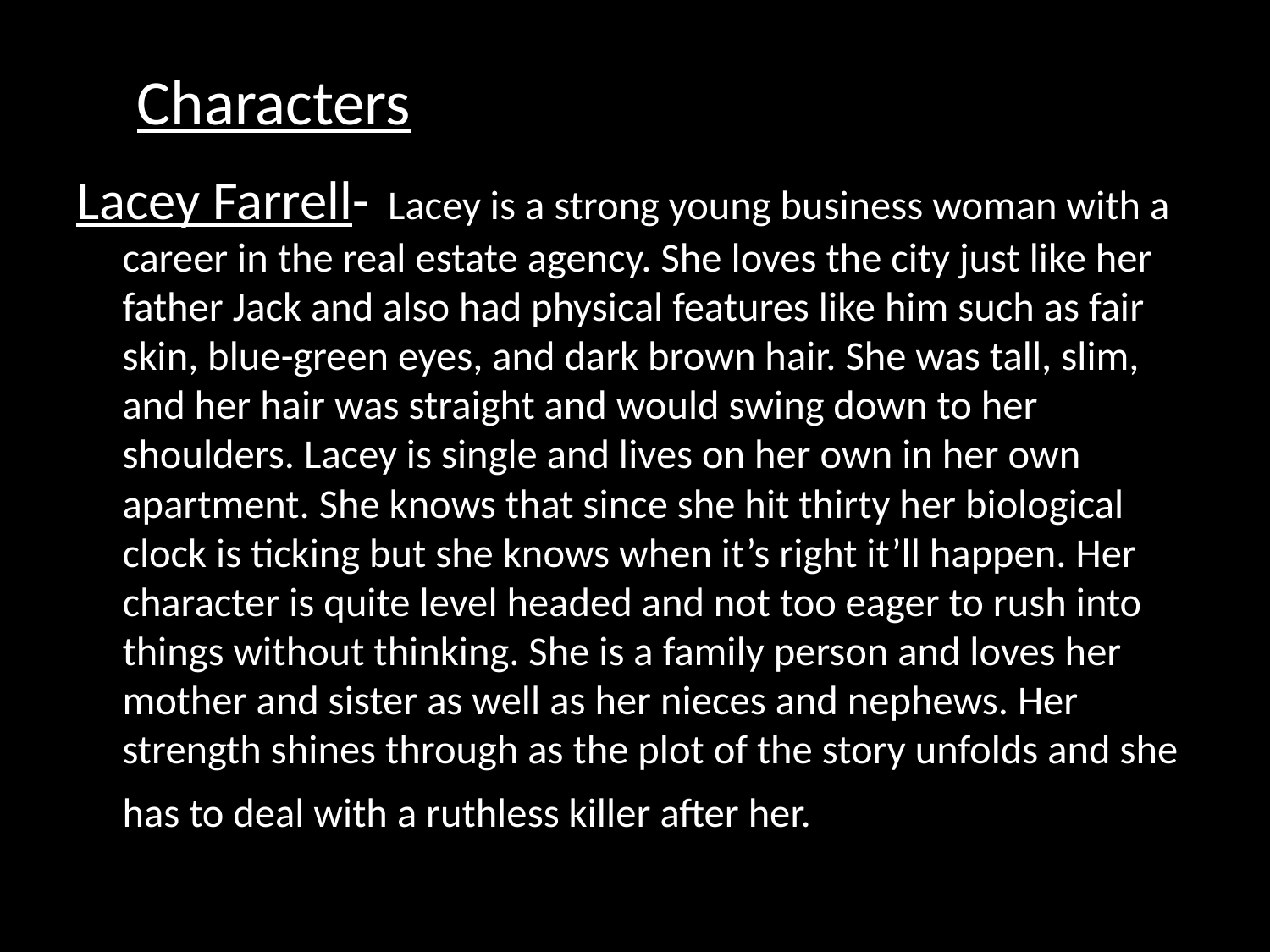

# Characters
Lacey Farrell-  Lacey is a strong young business woman with a career in the real estate agency. She loves the city just like her father Jack and also had physical features like him such as fair skin, blue-green eyes, and dark brown hair. She was tall, slim, and her hair was straight and would swing down to her shoulders. Lacey is single and lives on her own in her own apartment. She knows that since she hit thirty her biological clock is ticking but she knows when it’s right it’ll happen. Her character is quite level headed and not too eager to rush into things without thinking. She is a family person and loves her mother and sister as well as her nieces and nephews. Her strength shines through as the plot of the story unfolds and she has to deal with a ruthless killer after her.